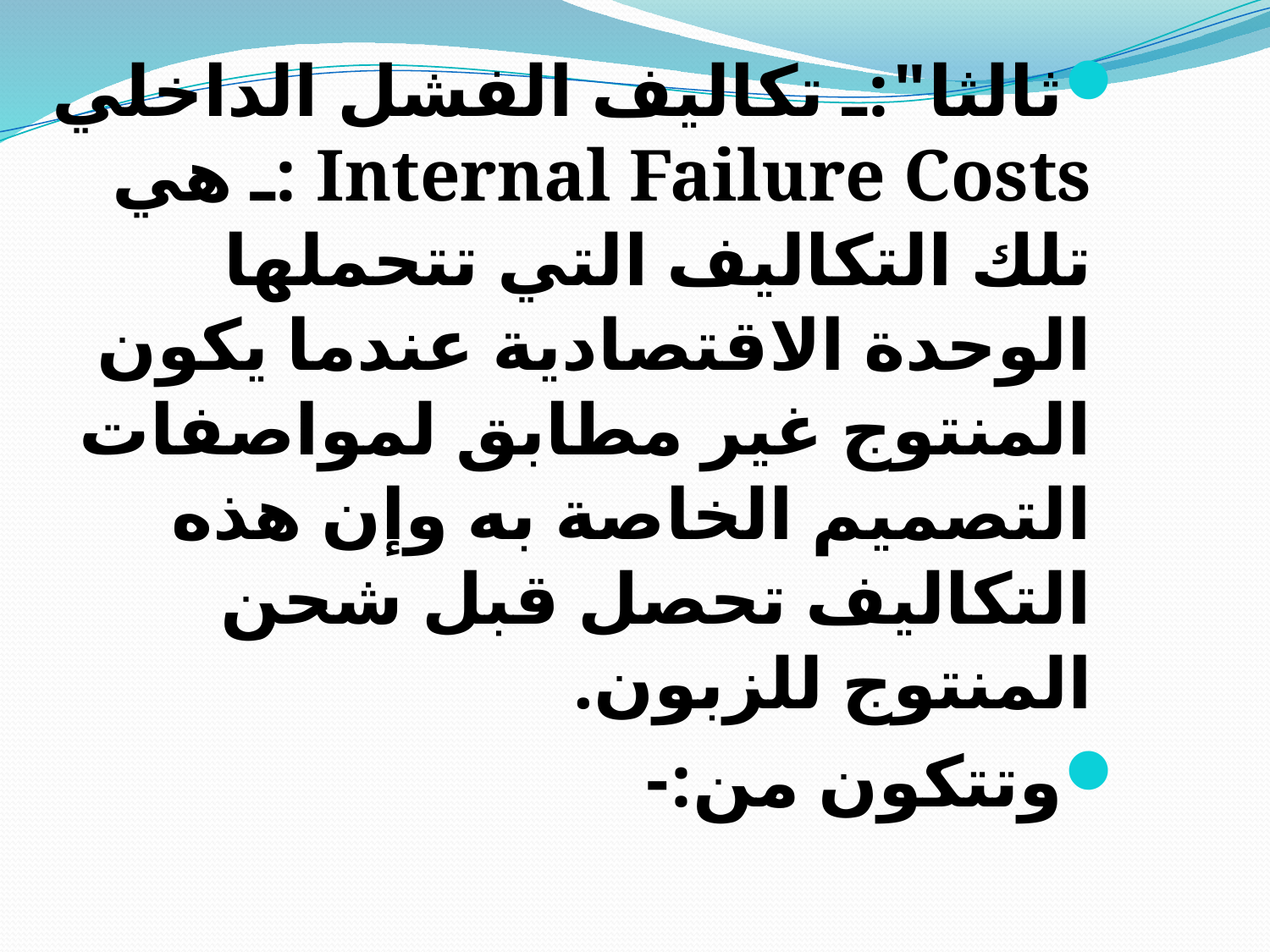

ثالثا":ـ تكاليف الفشل الداخلي Internal Failure Costs :ـ هي تلك التكاليف التي تتحملها الوحدة الاقتصادية عندما يكون المنتوج غير مطابق لمواصفات التصميم الخاصة به وإن هذه التكاليف تحصل قبل شحن المنتوج للزبون.
وتتكون من:-